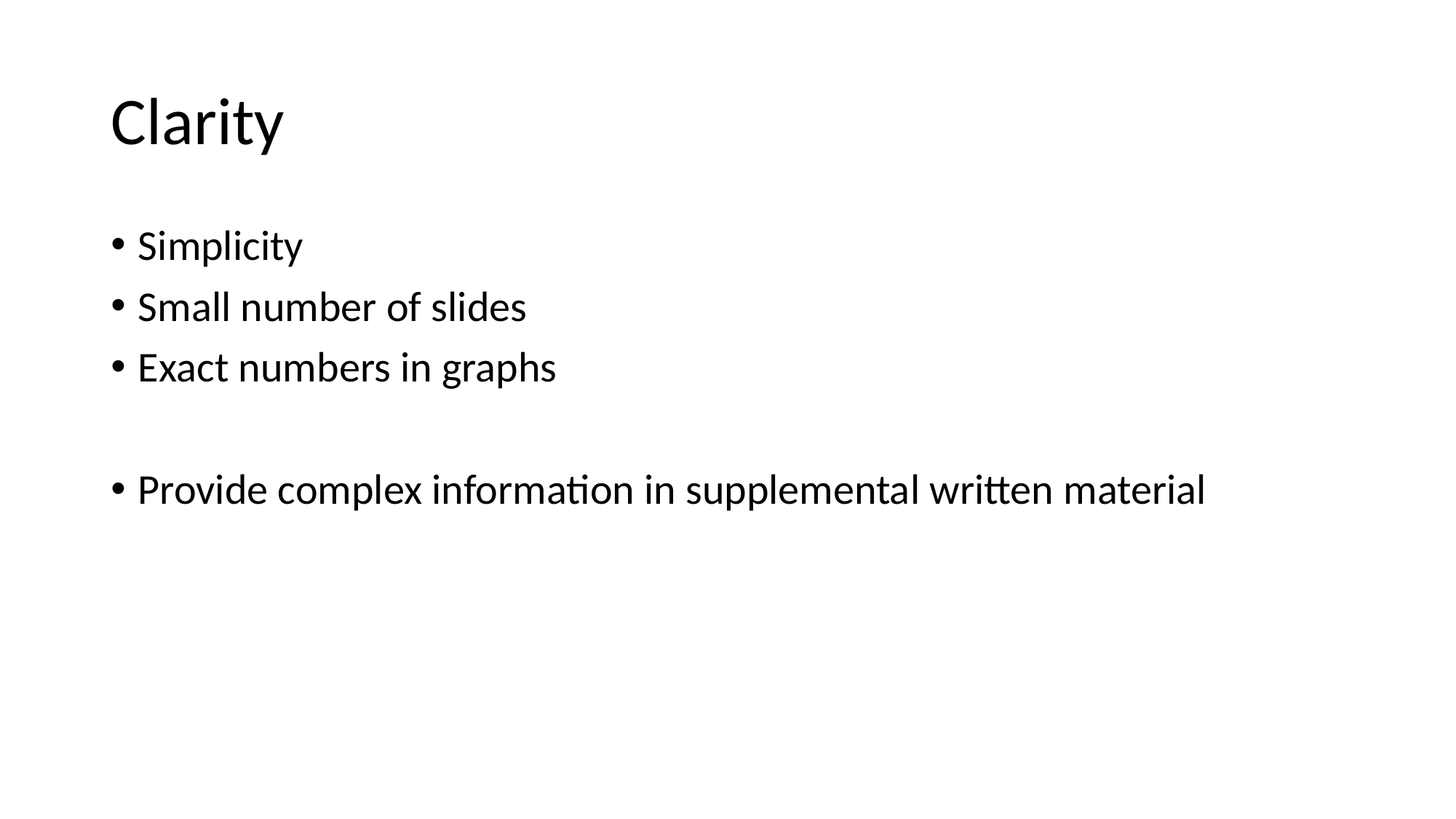

# Clarity
Simplicity
Small number of slides
Exact numbers in graphs

Provide complex information in supplemental written material